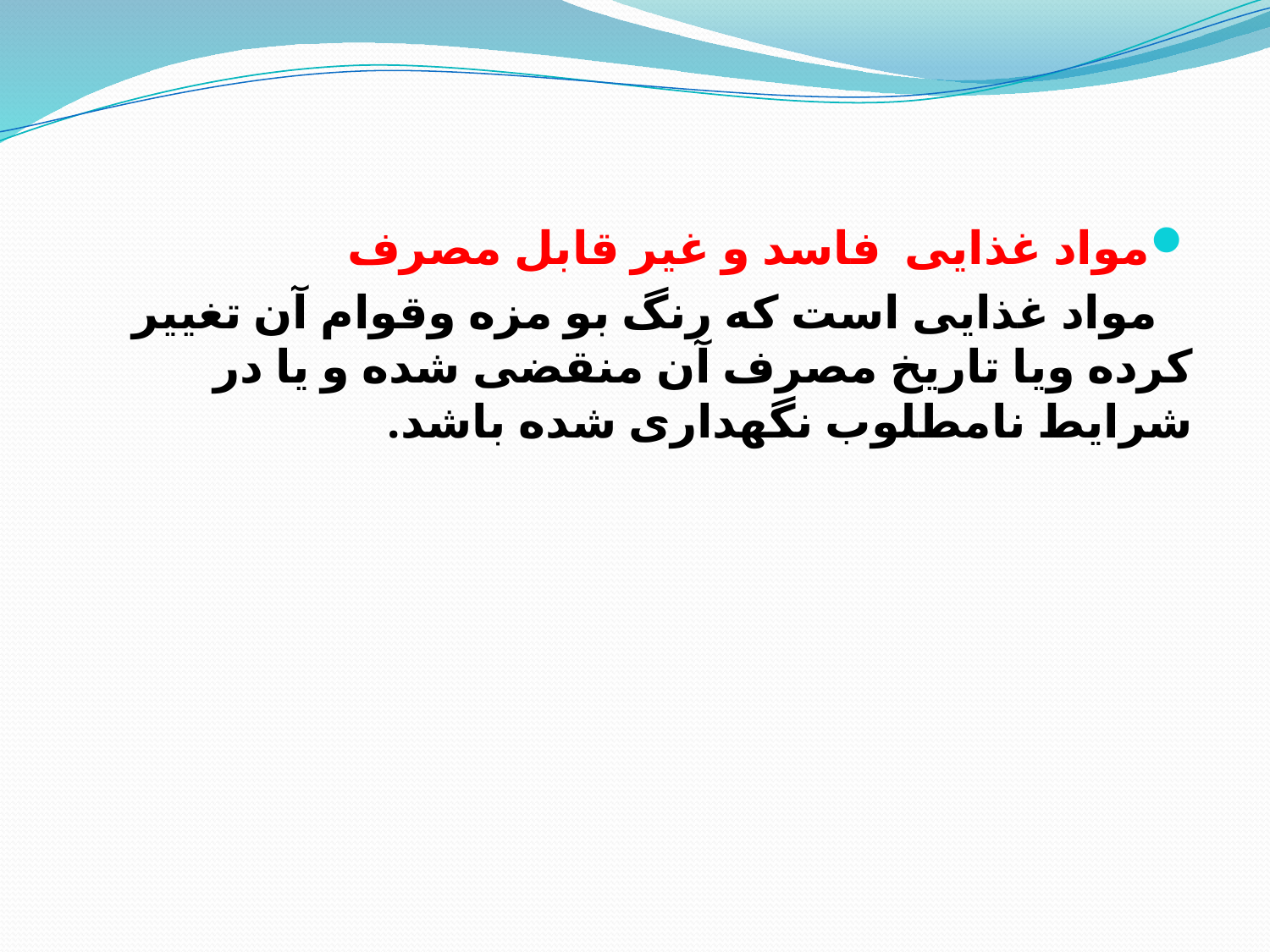

مواد غذایی  فاسد و غیر قابل مصرف
   مواد غذایی است که رنگ بو مزه وقوام آن تغییر کرده ویا تاریخ مصرف آن منقضی شده و یا در شرایط نامطلوب نگهداری شده باشد.